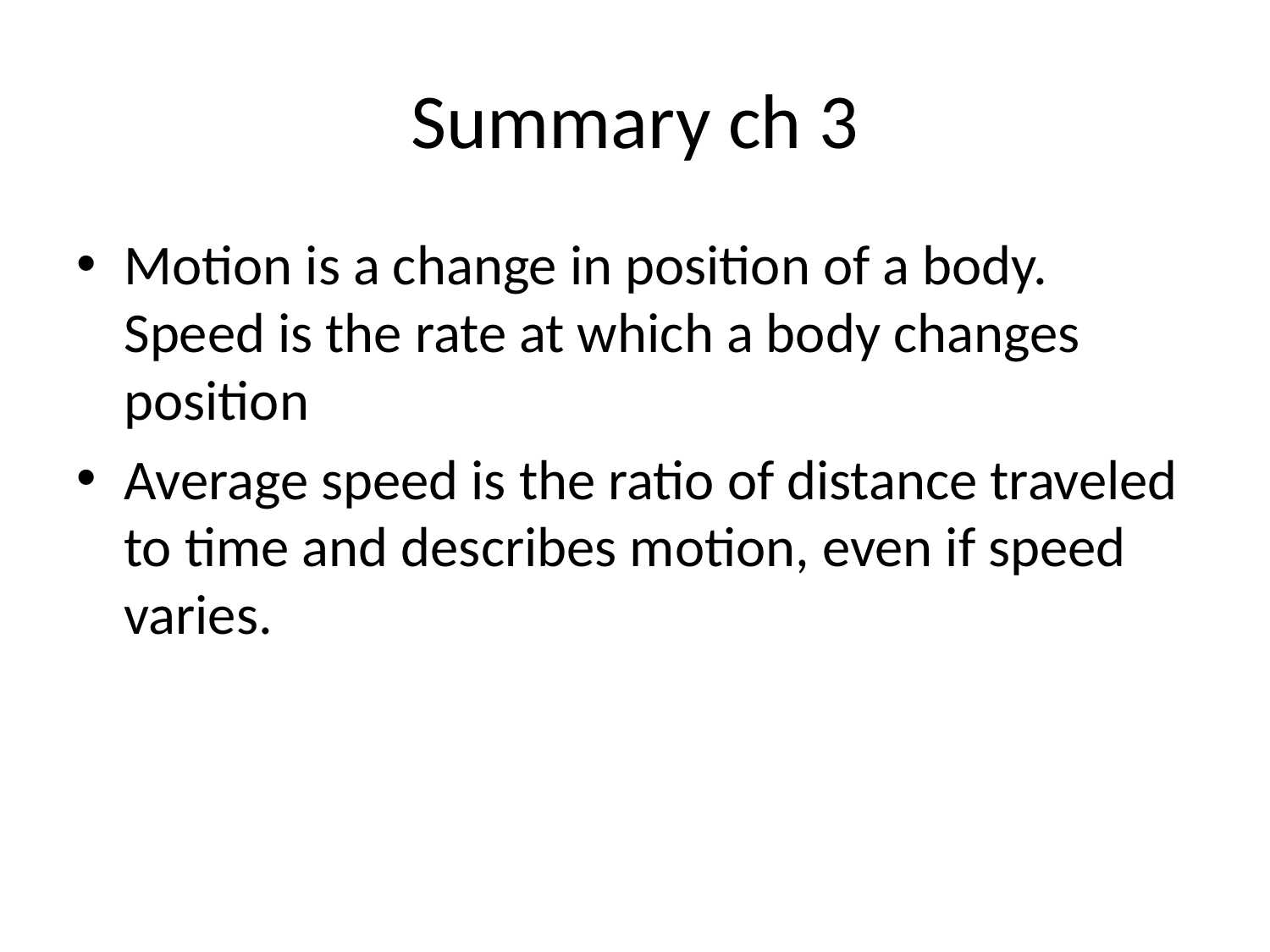

# Summary ch 3
Motion is a change in position of a body. Speed is the rate at which a body changes position
Average speed is the ratio of distance traveled to time and describes motion, even if speed varies.